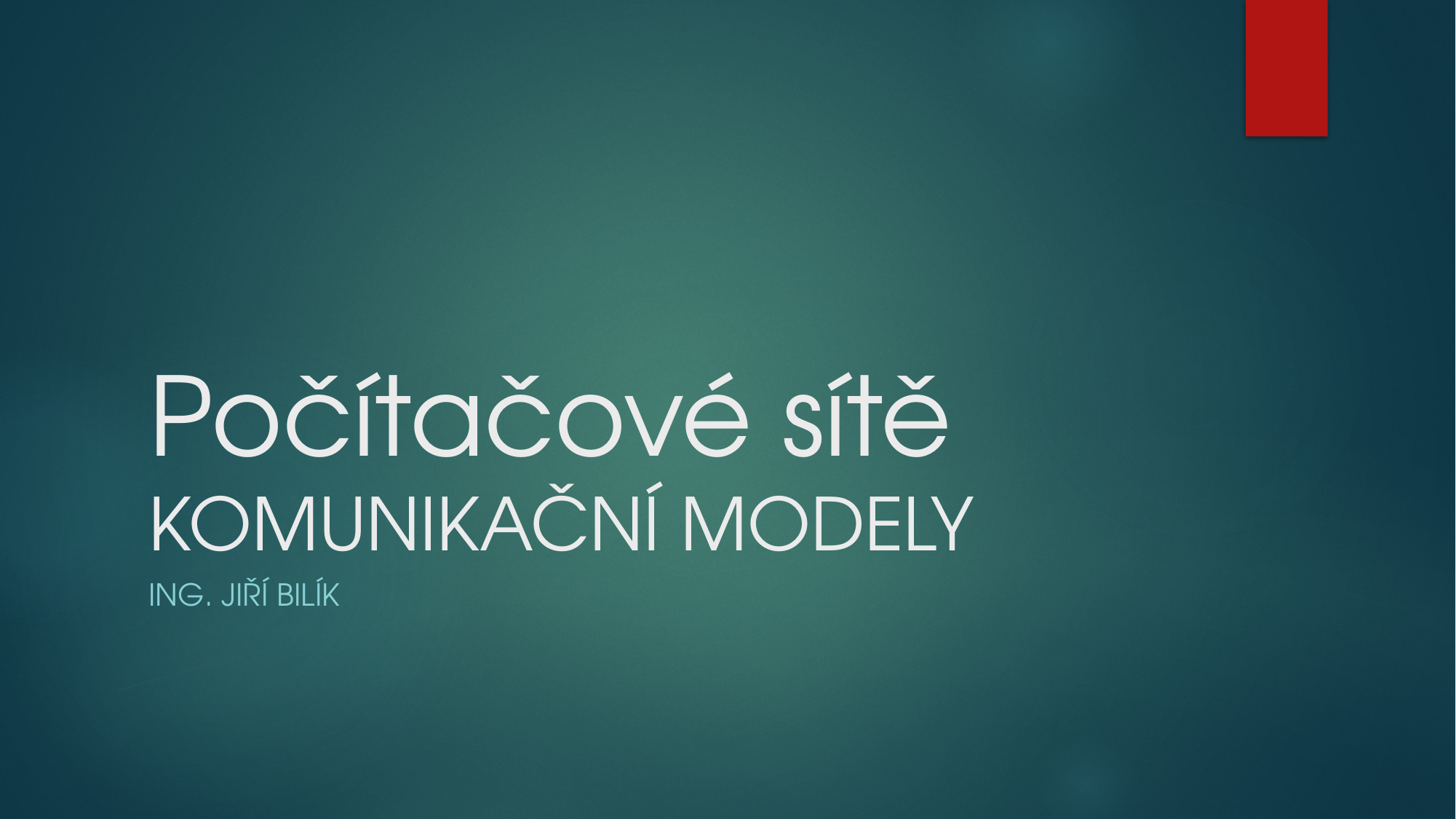

# Počítačové sítě KOMUNIKAČNÍ MODELY
Ing. Jiří bilík